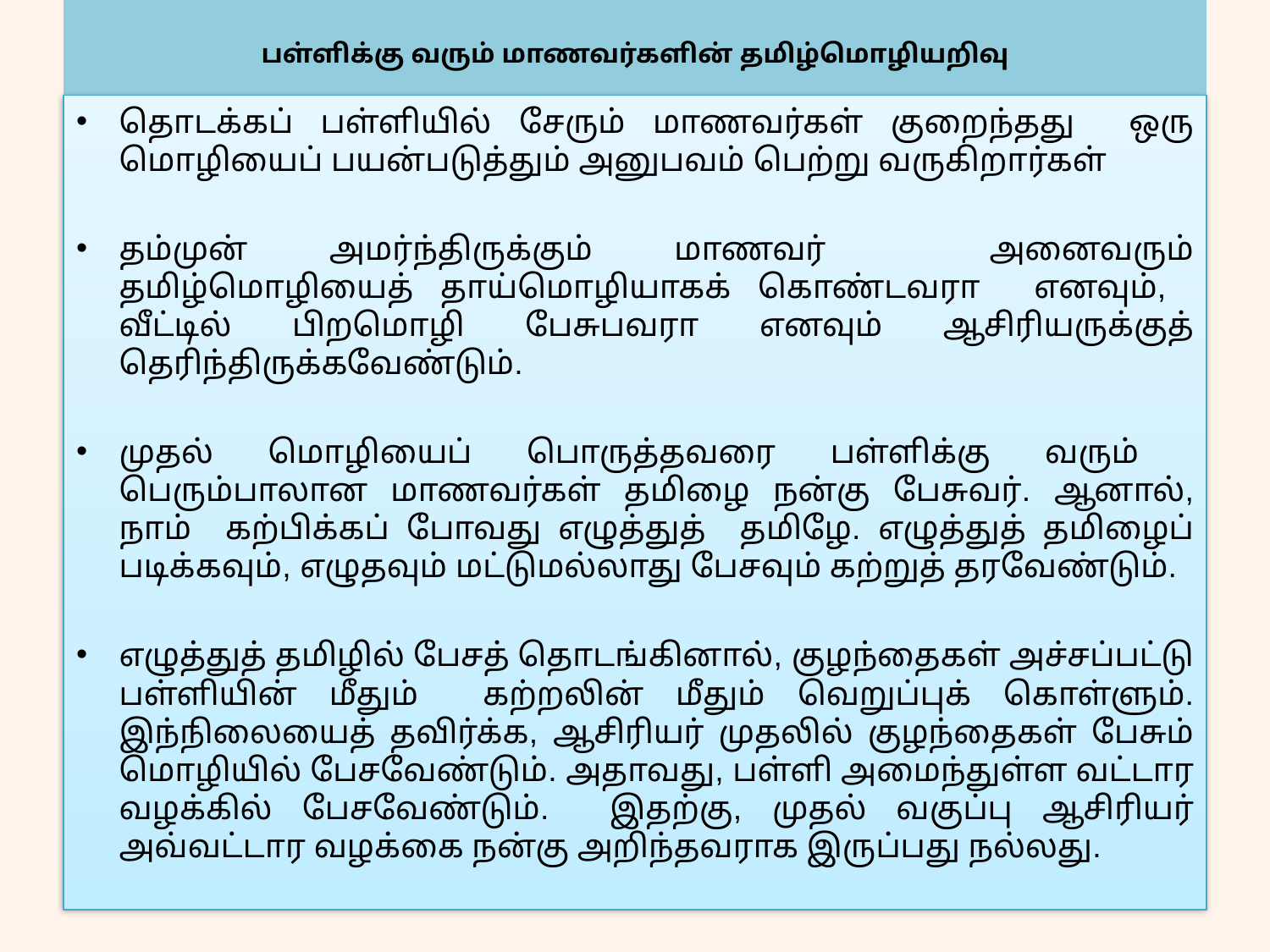

# பள்ளிக்கு வரும் மாணவர்களின் தமிழ்மொழியறிவு
தொடக்கப் பள்ளியில் சேரும் மாணவர்கள் குறைந்தது  ஒரு மொழியைப் பயன்படுத்தும் அனுபவம் பெற்று வருகிறார்கள்

தம்முன் அமர்ந்திருக்கும் மாணவர்  அனைவரும் தமிழ்மொழியைத் தாய்மொழியாகக் கொண்டவரா  எனவும்,  வீட்டில் பிறமொழி பேசுபவரா எனவும் ஆசிரியருக்குத் தெரிந்திருக்கவேண்டும்.

முதல் மொழியைப் பொருத்தவரை பள்ளிக்கு வரும்  பெரும்பாலான மாணவர்கள் தமிழை நன்கு பேசுவர். ஆனால், நாம்  கற்பிக்கப் போவது எழுத்துத்  தமிழே. எழுத்துத் தமிழைப் படிக்கவும், எழுதவும் மட்டுமல்லாது பேசவும் கற்றுத் தரவேண்டும்.

எழுத்துத் தமிழில் பேசத் தொடங்கினால், குழந்தைகள் அச்சப்பட்டு பள்ளியின் மீதும்  கற்றலின் மீதும் வெறுப்புக் கொள்ளும். இந்நிலையைத் தவிர்க்க, ஆசிரியர் முதலில் குழந்தைகள் பேசும் மொழியில் பேசவேண்டும். அதாவது, பள்ளி அமைந்துள்ள வட்டார வழக்கில் பேசவேண்டும்.  இதற்கு, முதல் வகுப்பு ஆசிரியர் அவ்வட்டார வழக்கை நன்கு அறிந்தவராக இருப்பது நல்லது.